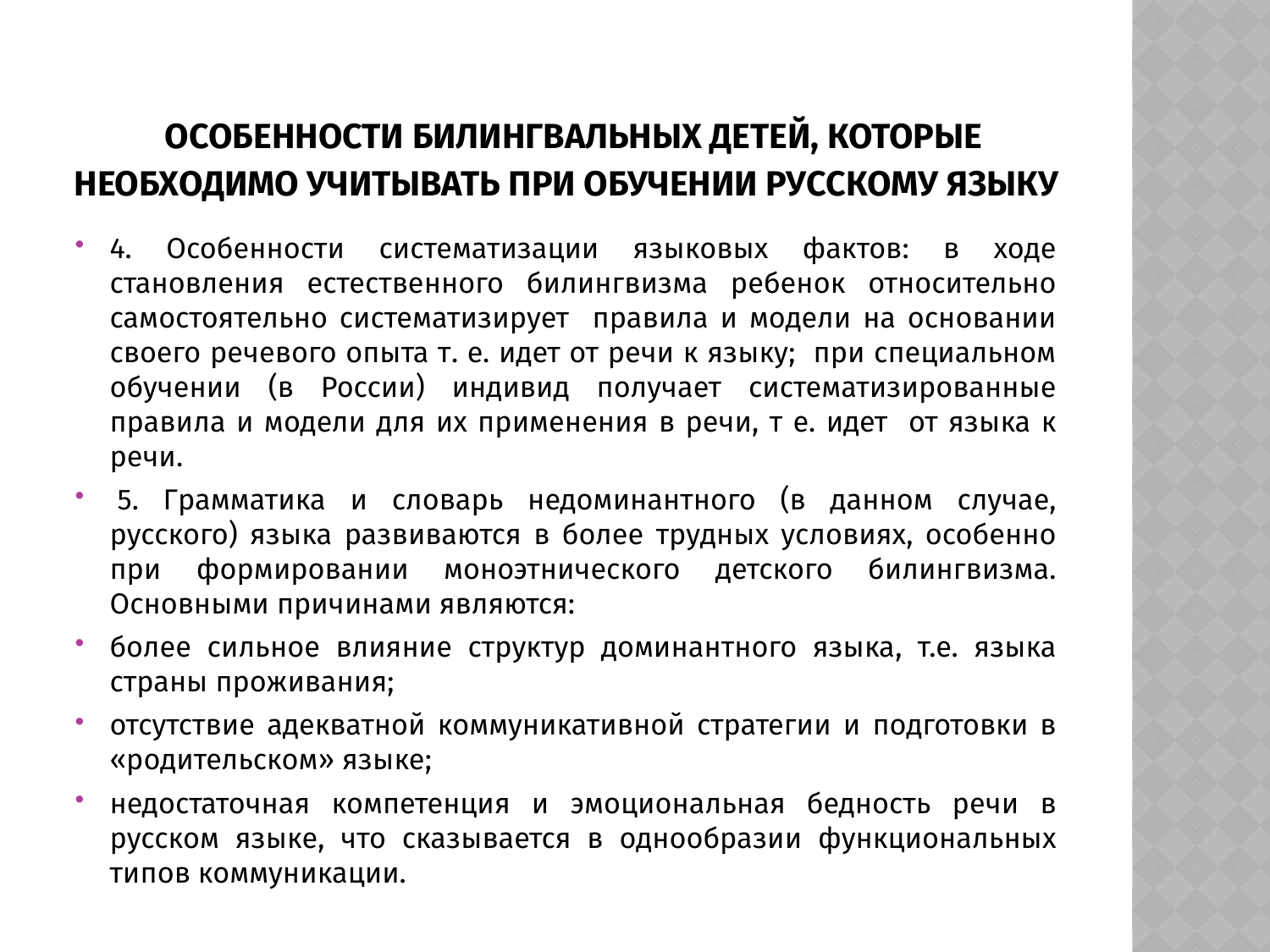

# Особенности билингвальных детей, которые необходимо учитывать при обучении русскому языку
4. Особенности систематизации языковых фактов: в ходе становления естественного билингвизма ребенок относительно самостоятельно систематизирует  правила и модели на основании своего речевого опыта т. е. идет от речи к языку;  при специальном обучении (в России) индивид получает систематизированные правила и модели для их применения в речи, т е. идет  от языка к речи.
 5. Грамматика и словарь недоминантного (в данном случае, русского) языка развиваются в более трудных условиях, особенно при формировании моноэтнического детского билингвизма. Основными причинами являются:
более сильное влияние структур доминантного языка, т.е. языка страны проживания;
отсутствие адекватной коммуникативной стратегии и подготовки в «родительском» языке;
недостаточная компетенция и эмоциональная бедность речи в русском языке, что сказывается в однообразии функциональных типов коммуникации.